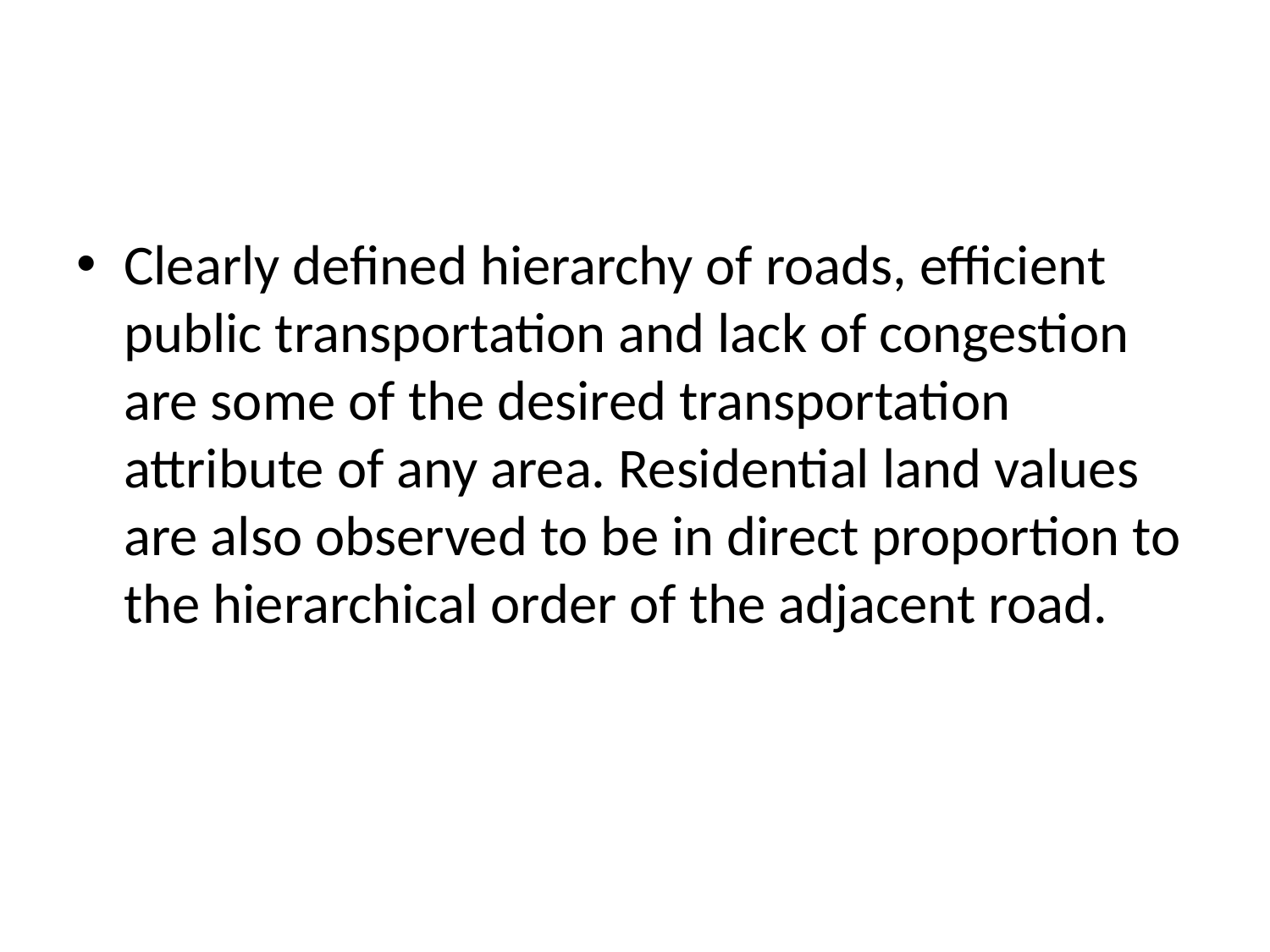

#
Clearly defined hierarchy of roads, efficient public transportation and lack of congestion are some of the desired transportation attribute of any area. Residential land values are also observed to be in direct proportion to the hierarchical order of the adjacent road.